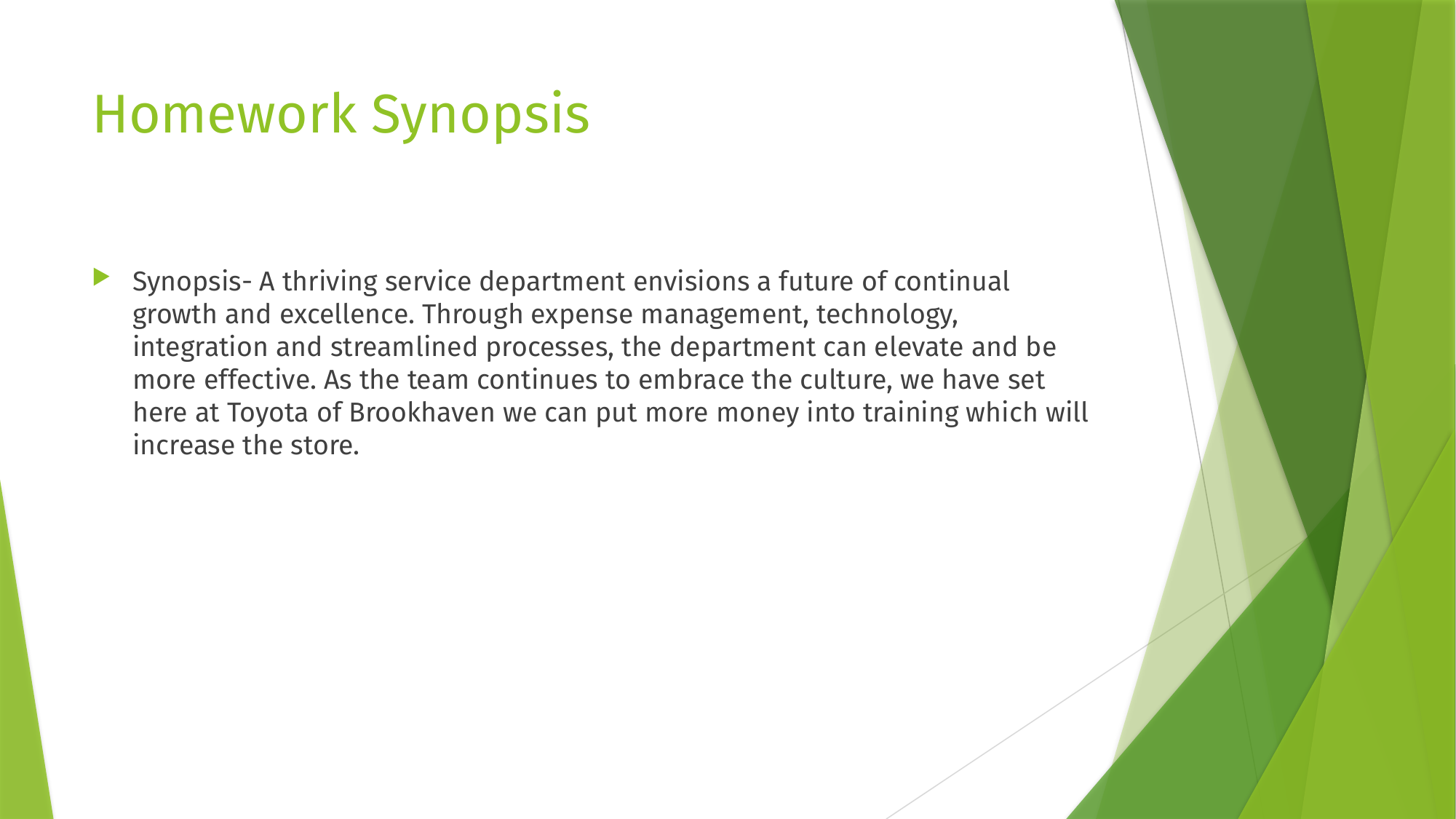

# Homework Synopsis
Synopsis- A thriving service department envisions a future of continual growth and excellence. Through expense management, technology, integration and streamlined processes, the department can elevate and be more effective. As the team continues to embrace the culture, we have set here at Toyota of Brookhaven we can put more money into training which will increase the store.